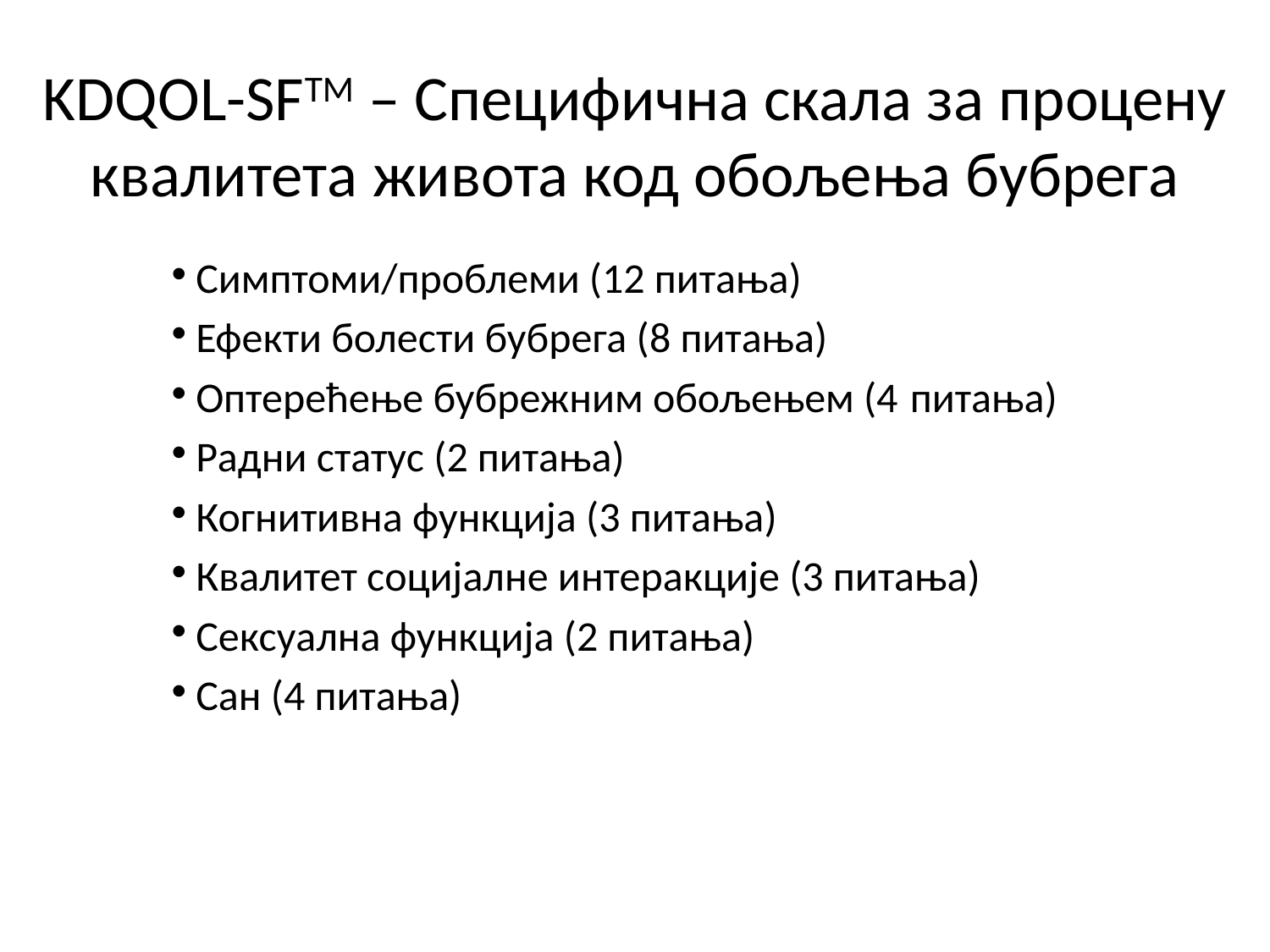

# KDQOL-SFTM – Специфична скала за процену квалитета живота код обољења бубрега
 Симптоми/проблеми (12 питања)
 Ефекти болести бубрега (8 питања)
 Оптерећење бубрежним обољењем (4 питања)
 Радни статус (2 питања)
 Когнитивна функција (3 питања)
 Квалитет социјалне интеракције (3 питања)
 Сексуална функција (2 питања)
 Сан (4 питања)